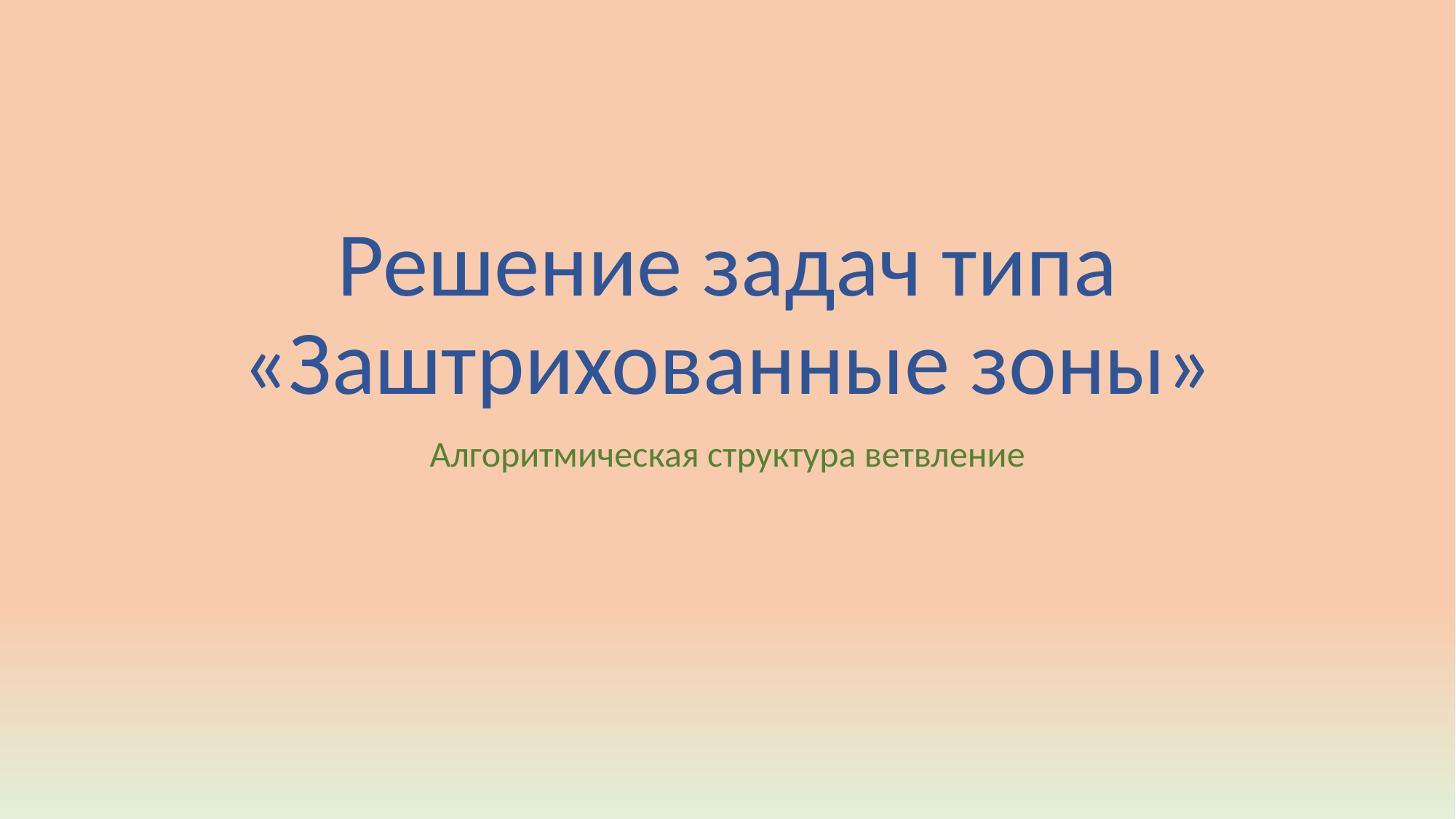

# Решение задач типа «Заштрихованные зоны»
Алгоритмическая структура ветвление